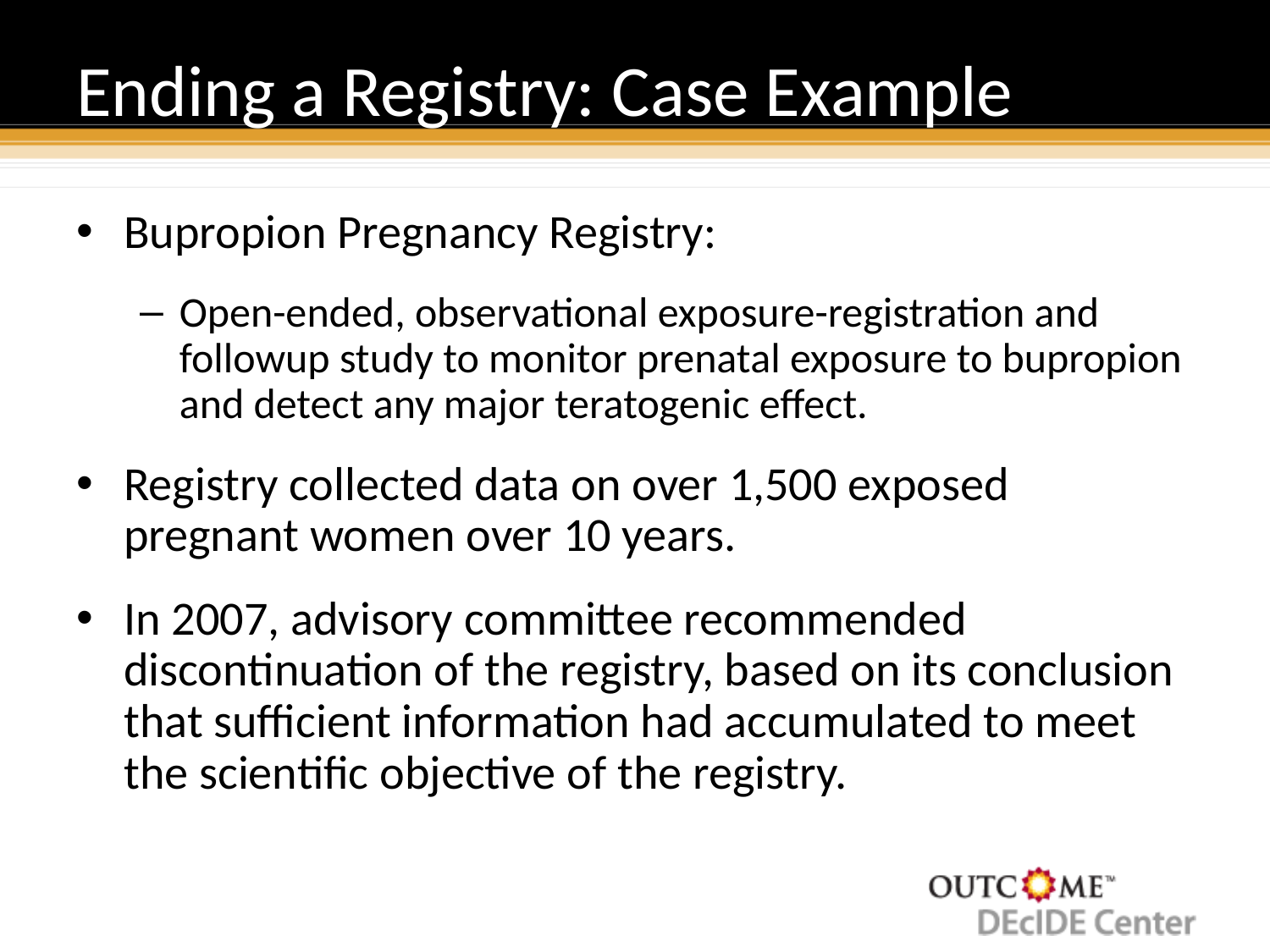

# Ending a Registry: Case Example
Bupropion Pregnancy Registry:
Open-ended, observational exposure-registration and followup study to monitor prenatal exposure to bupropion and detect any major teratogenic effect.
Registry collected data on over 1,500 exposed pregnant women over 10 years.
In 2007, advisory committee recommended discontinuation of the registry, based on its conclusion that sufficient information had accumulated to meet the scientific objective of the registry.